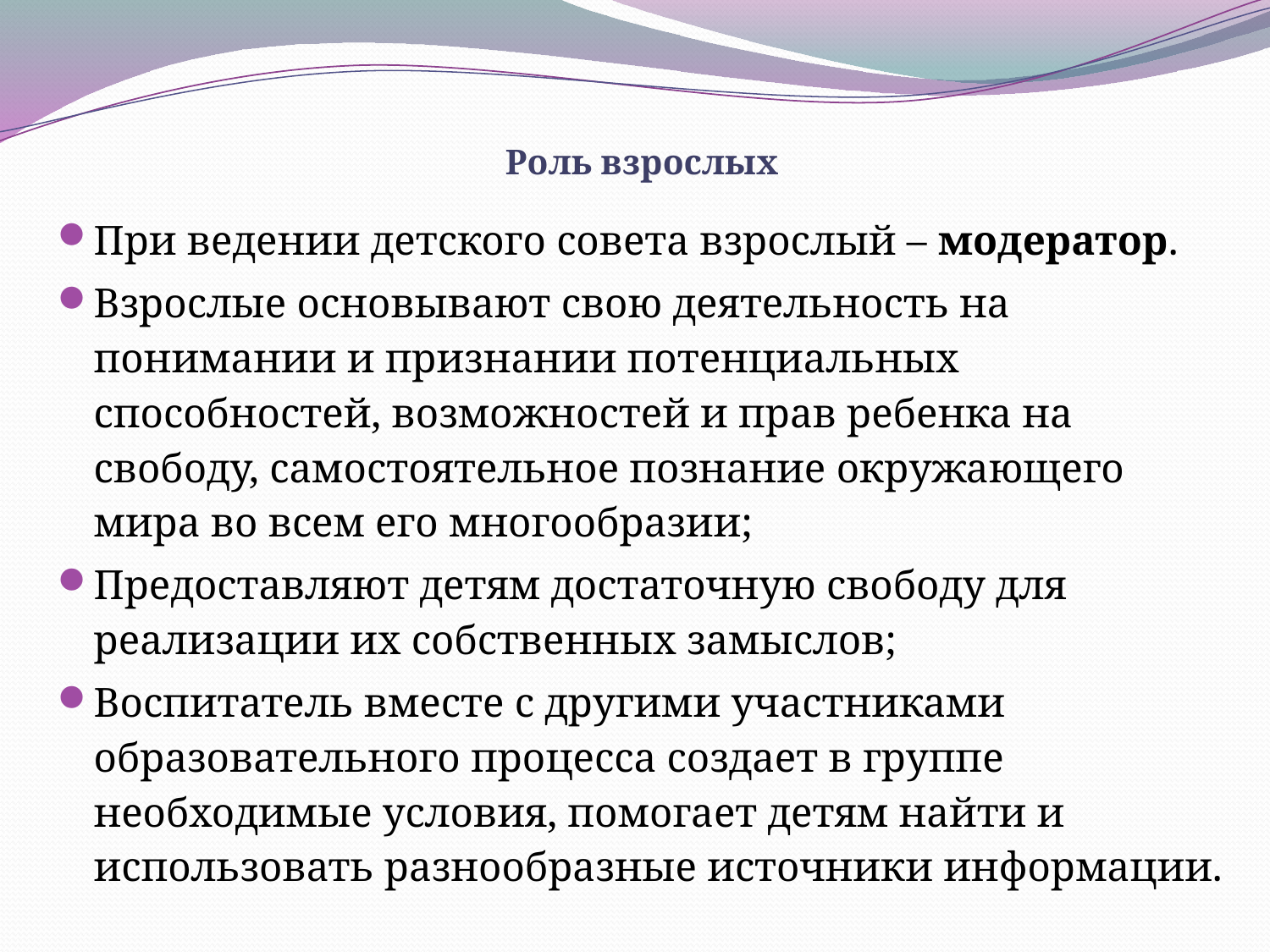

# Роль взрослых
При ведении детского совета взрослый – модератор.
Взрослые основывают свою деятельность на понимании и признании потенциальных способностей, возможностей и прав ребенка на свободу, самостоятельное познание окружающего мира во всем его многообразии;
Предоставляют детям достаточную свободу для реализации их собственных замыслов;
Воспитатель вместе с другими участниками образовательного процесса создает в группе необходимые условия, помогает детям найти и использовать разнообразные источники информации.